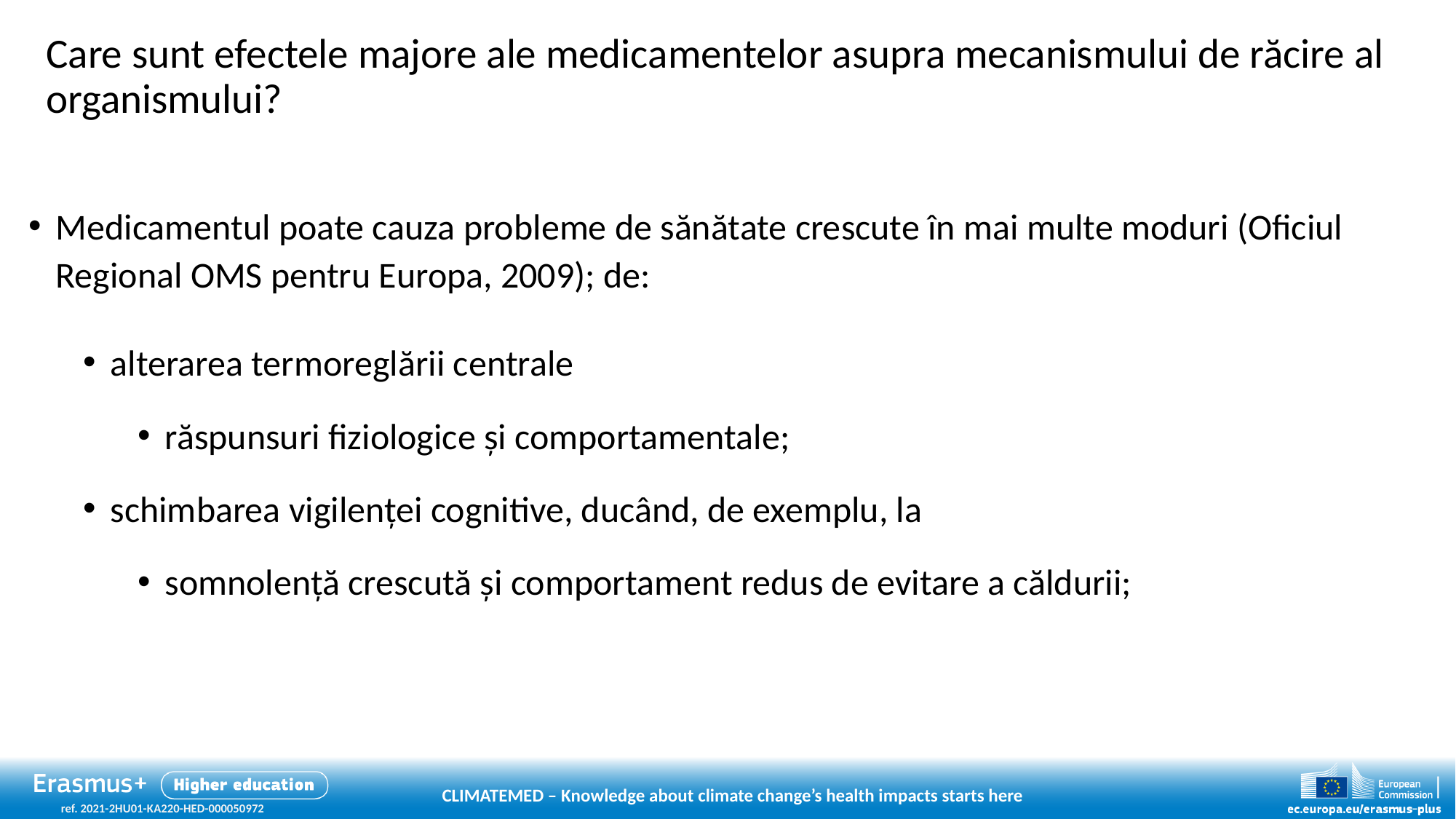

# Care sunt efectele majore ale medicamentelor asupra mecanismului de răcire al organismului?
Medicamentul poate cauza probleme de sănătate crescute în mai multe moduri (Oficiul Regional OMS pentru Europa, 2009); de:
alterarea termoreglării centrale
răspunsuri fiziologice și comportamentale;
schimbarea vigilenței cognitive, ducând, de exemplu, la
somnolență crescută și comportament redus de evitare a căldurii;